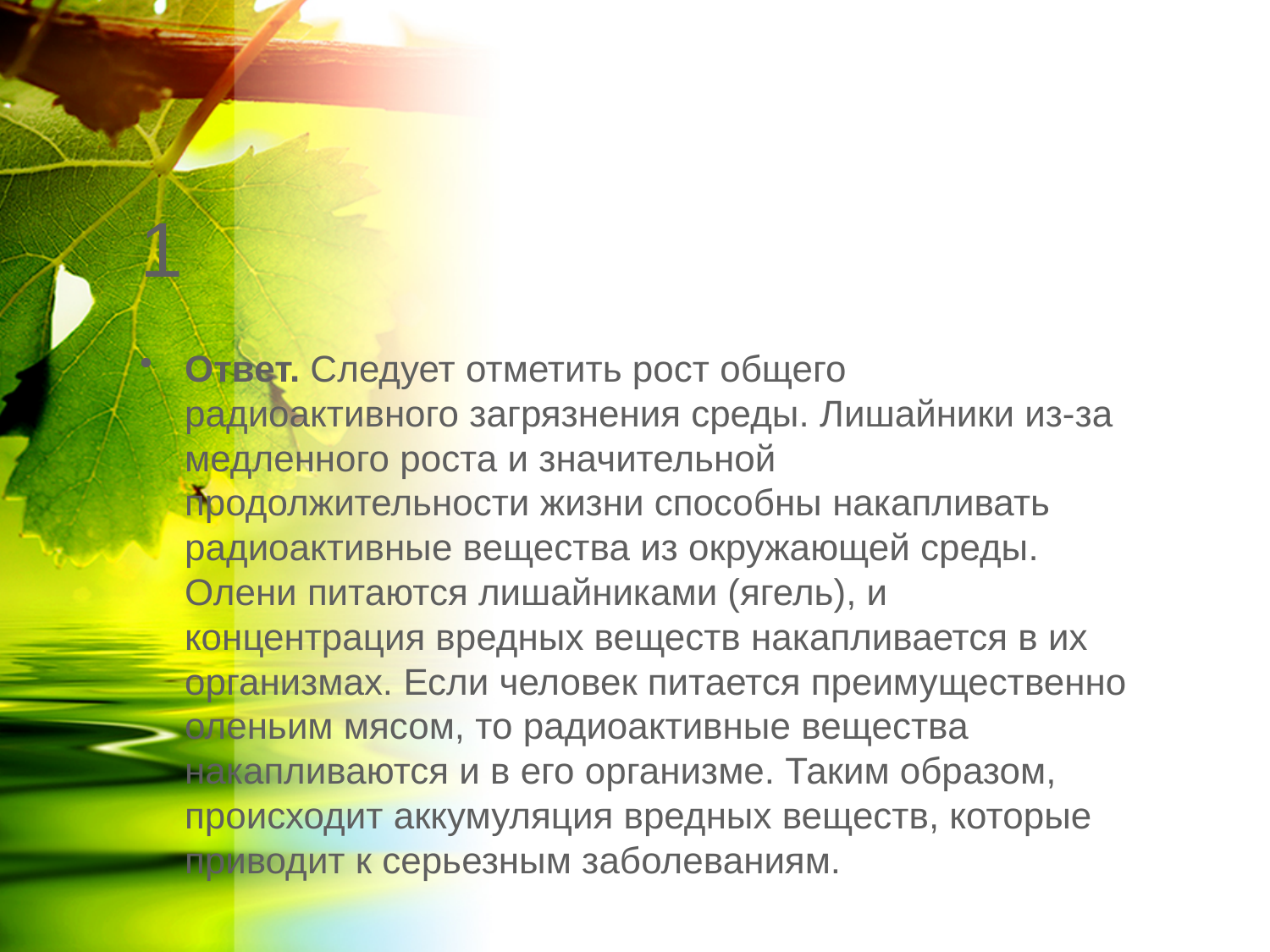

# 1
Ответ. Следует отметить рост общего радиоактивного загрязнения среды. Лишайники из-за медленного роста и значительной продолжительности жизни способны накапливать радиоактивные вещества из окружающей среды. Олени питаются лишайниками (ягель), и концентрация вредных веществ накапливается в их организмах. Если человек питается преимущественно оленьим мясом, то радиоактивные вещества накапливаются и в его организме. Таким образом, происходит аккумуляция вредных веществ, которые приводит к серьезным заболеваниям.